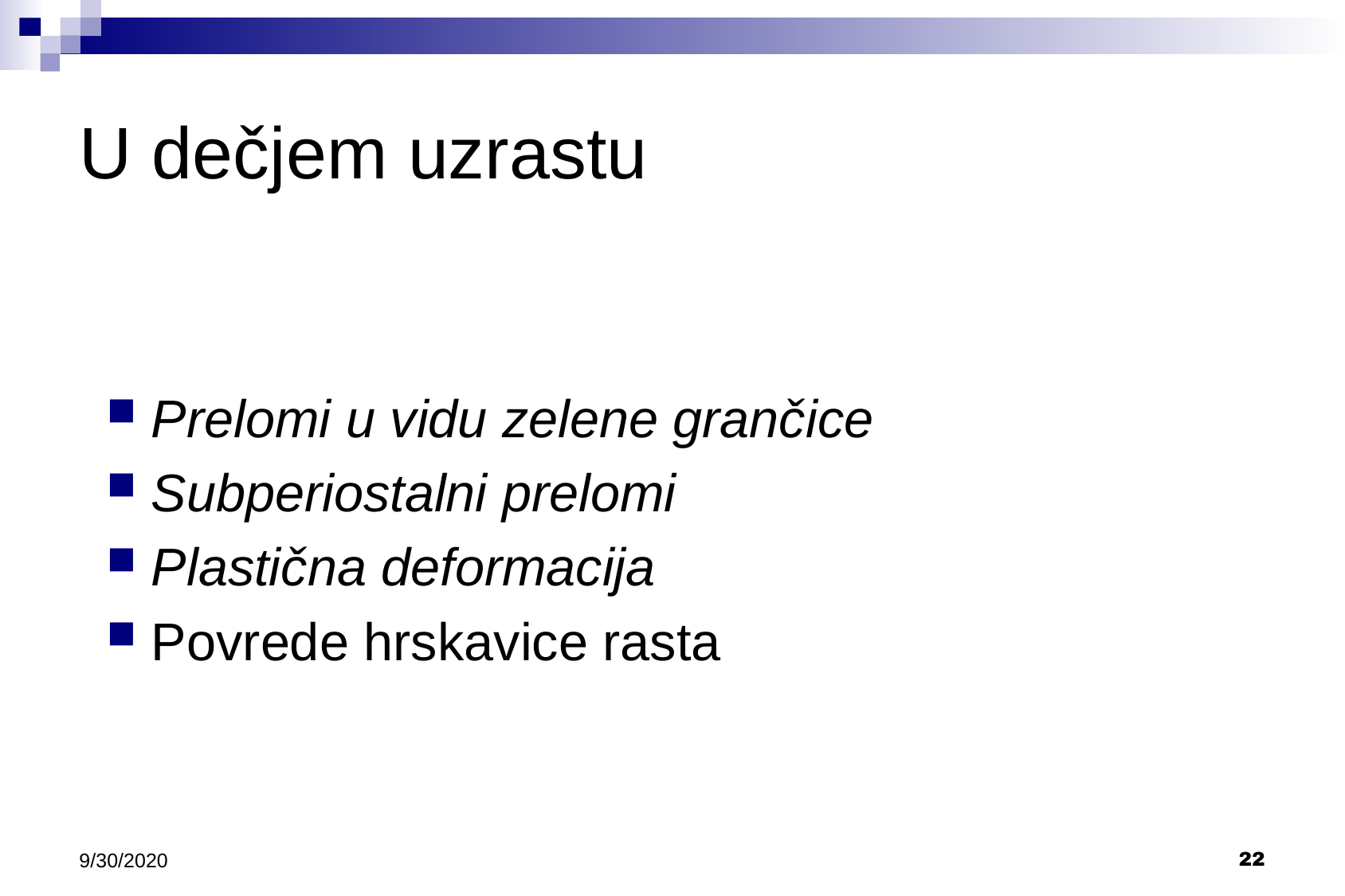

# U dečjem uzrastu
Prelomi u vidu zelene grančice
Subperiostalni prelomi
Plastična deformacija
Povrede hrskavice rasta

9/30/2020
22